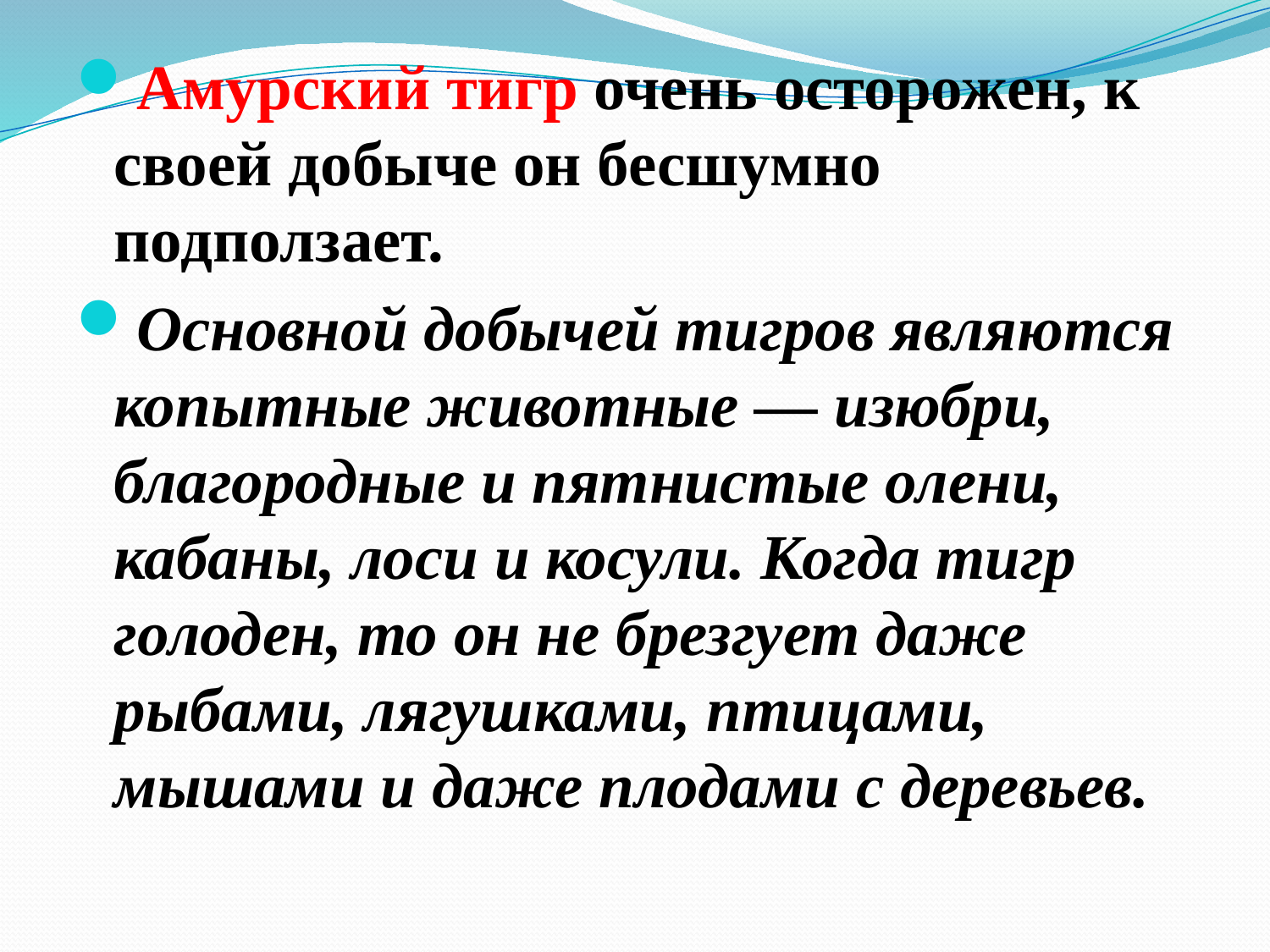

Амурский тигр очень осторожен, к своей добыче он бесшумно подползает.
Основной добычей тигров являются копытные животные — изюбри, благородные и пятнистые олени, кабаны, лоси и косули. Когда тигр голоден, то он не брезгует даже рыбами, лягушками, птицами, мышами и даже плодами с деревьев.